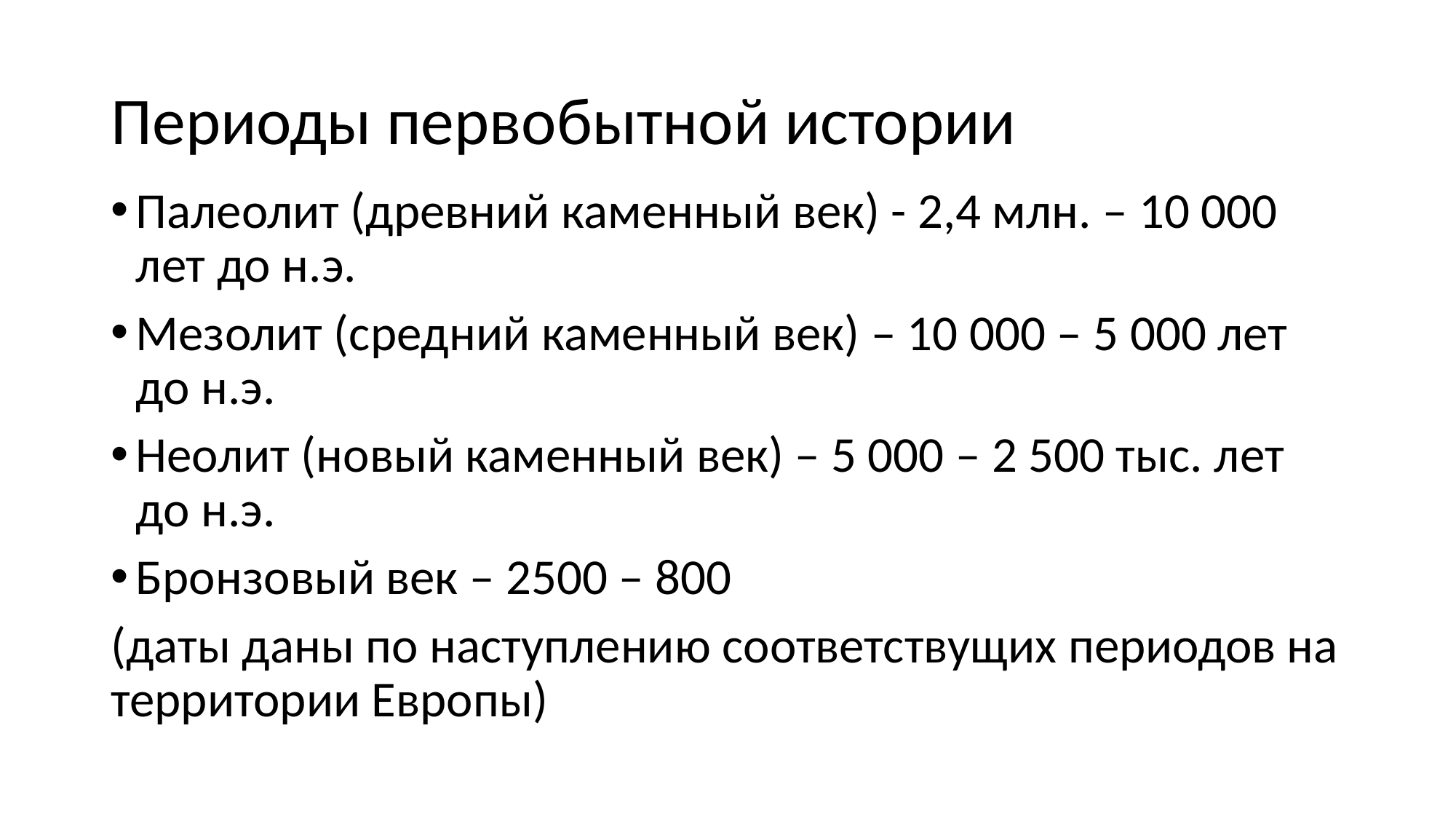

# Периоды первобытной истории
Палеолит (древний каменный век) - 2,4 млн. – 10 000 лет до н.э.
Мезолит (средний каменный век) – 10 000 – 5 000 лет до н.э.
Неолит (новый каменный век) – 5 000 – 2 500 тыс. лет до н.э.
Бронзовый век – 2500 – 800
(даты даны по наступлению соответствущих периодов на территории Европы)